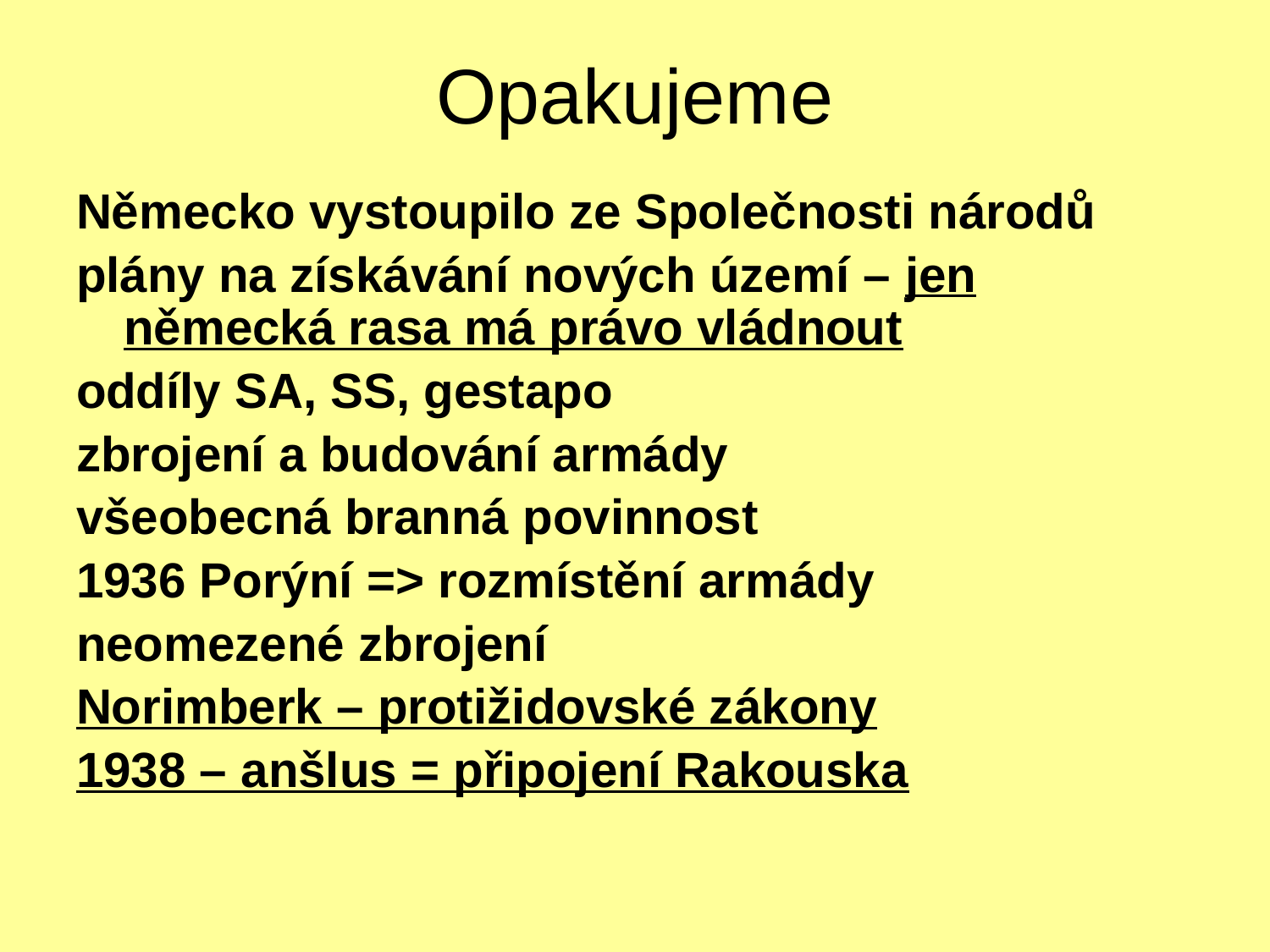

# Opakujeme
Německo vystoupilo ze Společnosti národů
plány na získávání nových území – jen německá rasa má právo vládnout
oddíly SA, SS, gestapo
zbrojení a budování armády
všeobecná branná povinnost
1936 Porýní => rozmístění armády
neomezené zbrojení
Norimberk – protižidovské zákony
1938 – anšlus = připojení Rakouska